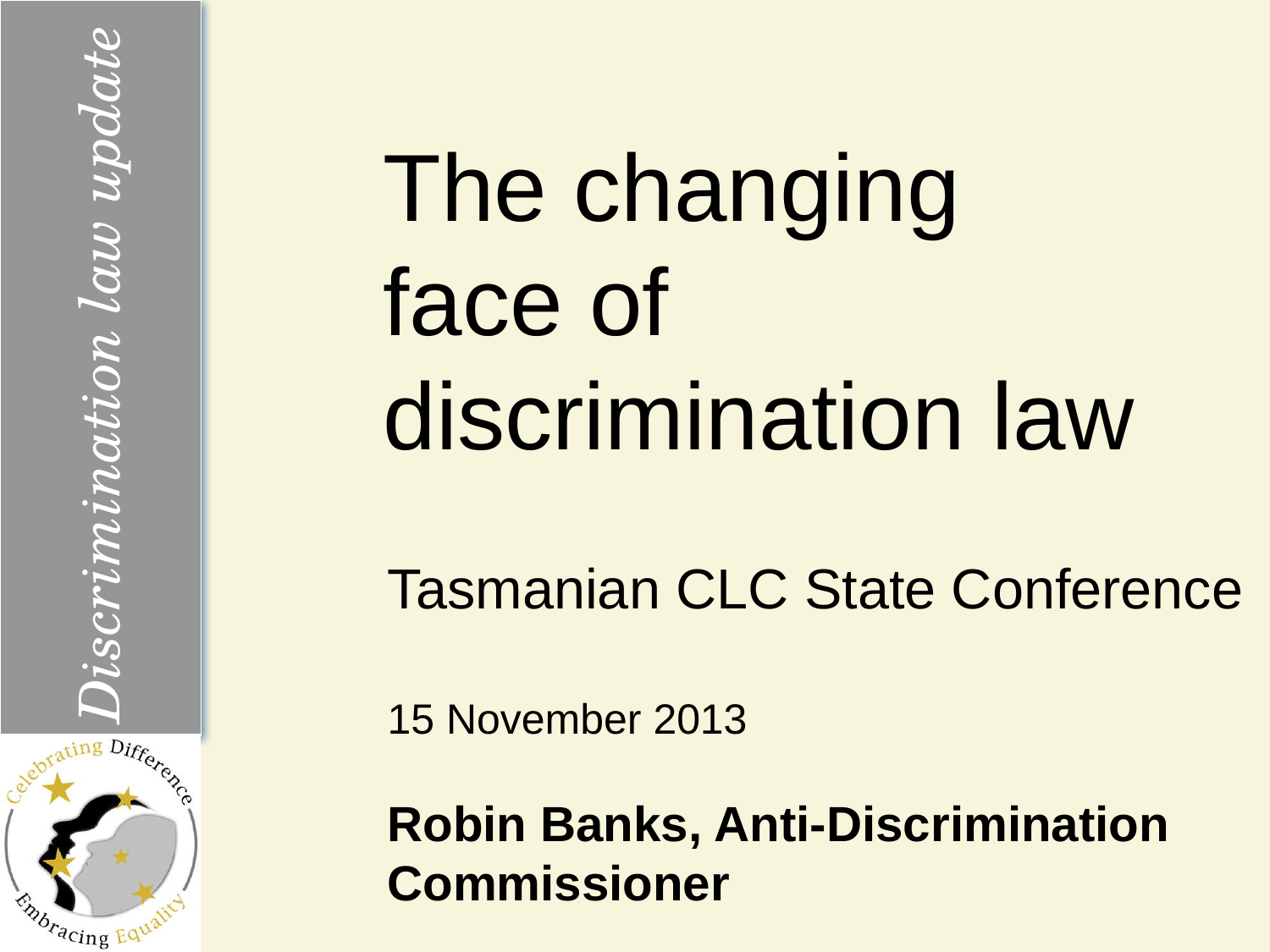

Discrimination law update
# The changing face of discrimination law
Tasmanian CLC State Conference
15 November 2013
Robin Banks, Anti-Discrimination Commissioner